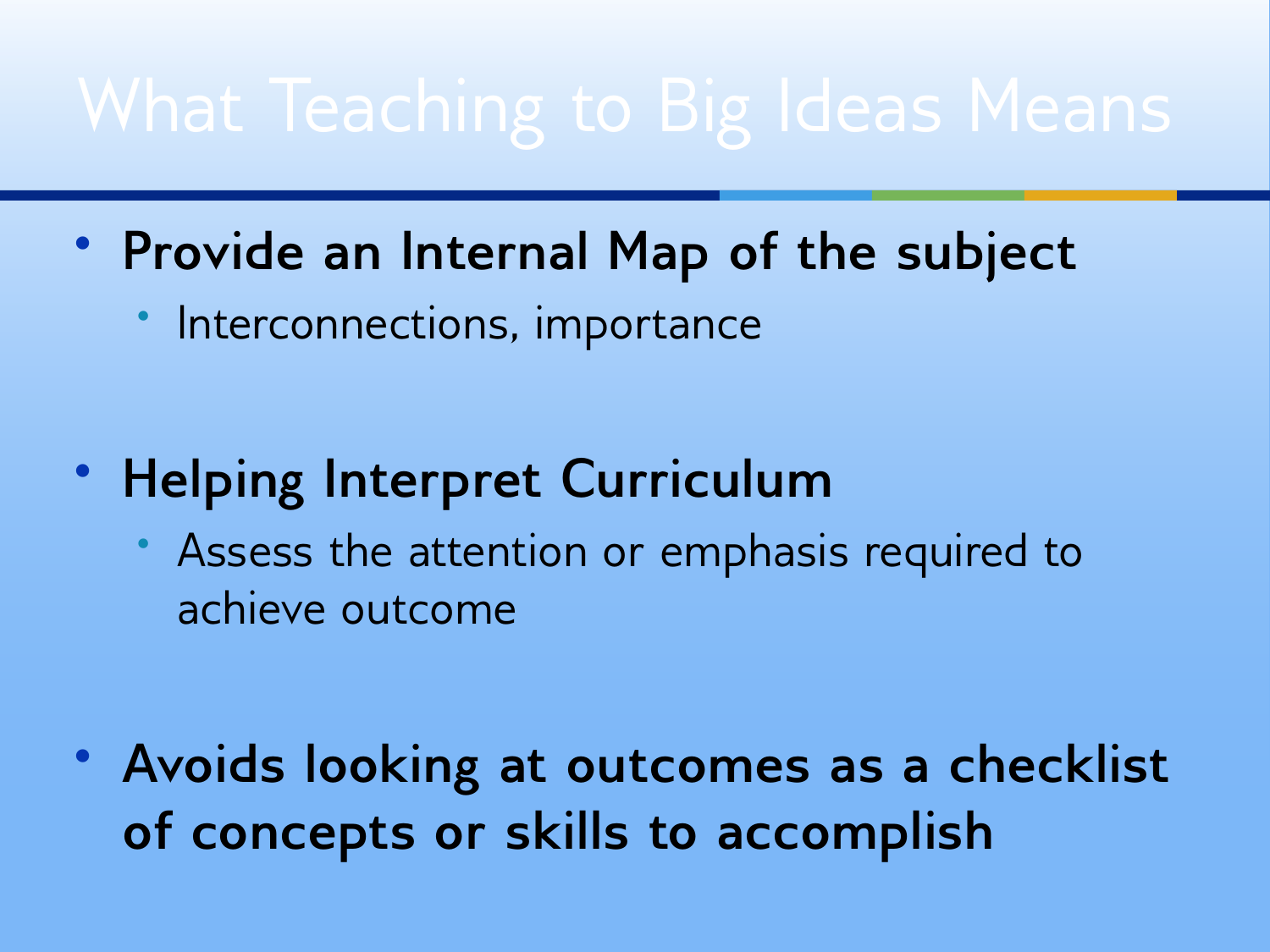

# What Teaching to Big Ideas Means
Provide an Internal Map of the subject
Interconnections, importance

Helping Interpret Curriculum
Assess the attention or emphasis required to achieve outcome

Avoids looking at outcomes as a checklist of concepts or skills to accomplish